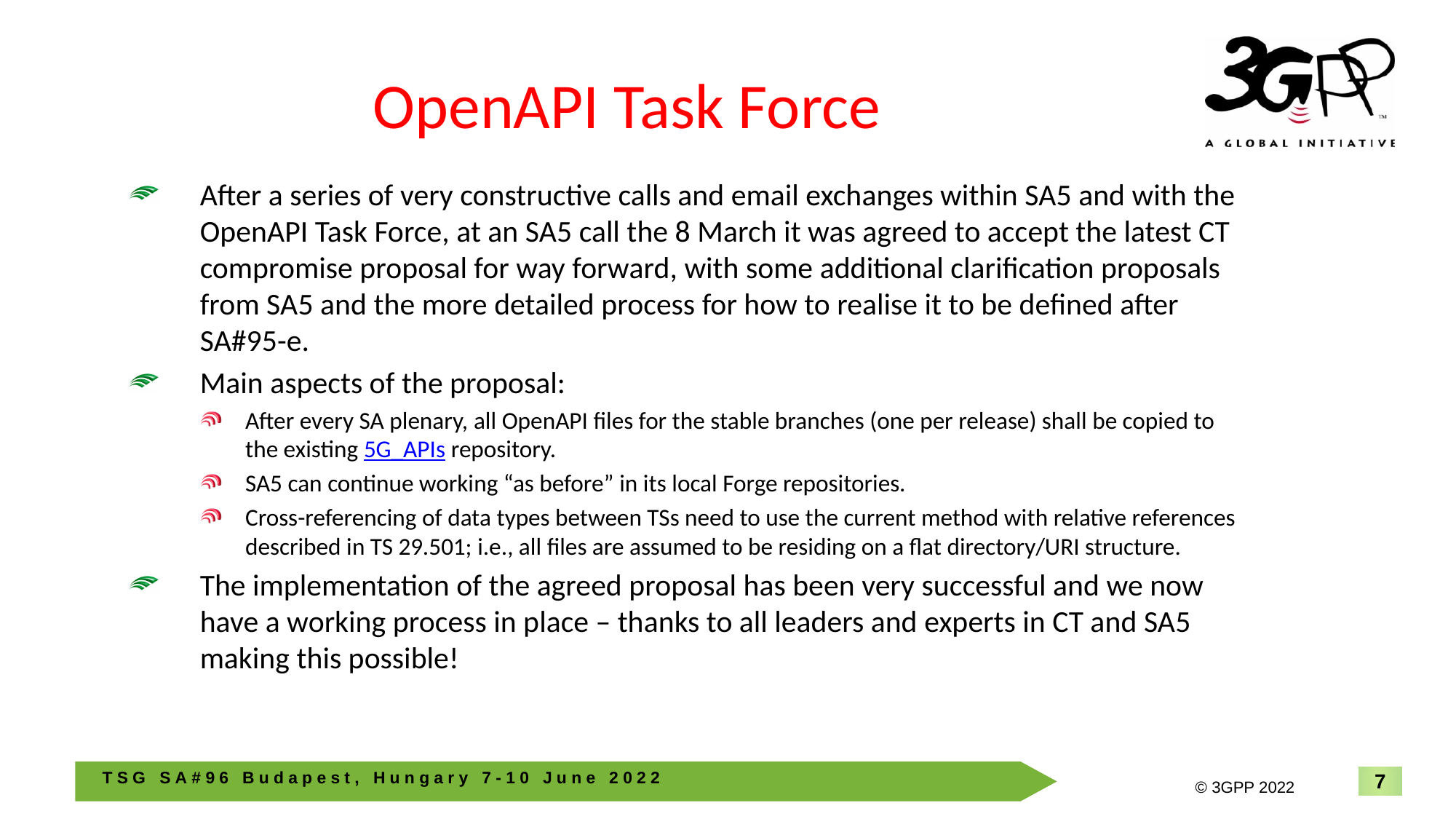

# OpenAPI Task Force
After a series of very constructive calls and email exchanges within SA5 and with the OpenAPI Task Force, at an SA5 call the 8 March it was agreed to accept the latest CT compromise proposal for way forward, with some additional clarification proposals from SA5 and the more detailed process for how to realise it to be defined after SA#95-e.
Main aspects of the proposal:
After every SA plenary, all OpenAPI files for the stable branches (one per release) shall be copied to the existing 5G_APIs repository.
SA5 can continue working “as before” in its local Forge repositories.
Cross-referencing of data types between TSs need to use the current method with relative references described in TS 29.501; i.e., all files are assumed to be residing on a flat directory/URI structure.
The implementation of the agreed proposal has been very successful and we now have a working process in place – thanks to all leaders and experts in CT and SA5 making this possible!